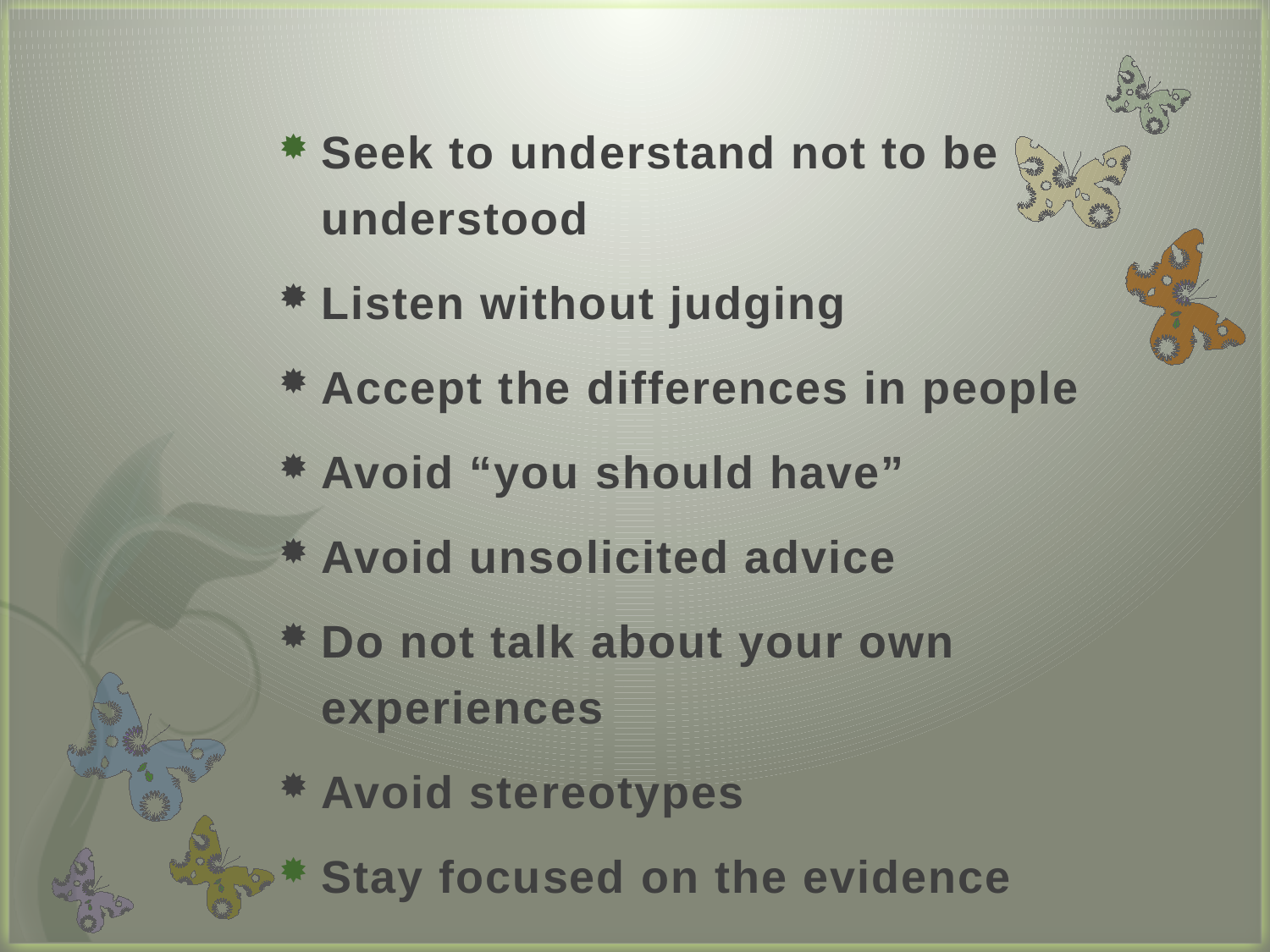

Seek to understand not to be understood
Listen without judging
Accept the differences in people
Avoid “you should have”
Avoid unsolicited advice
Do not talk about your own experiences
Avoid stereotypes
Stay focused on the evidence